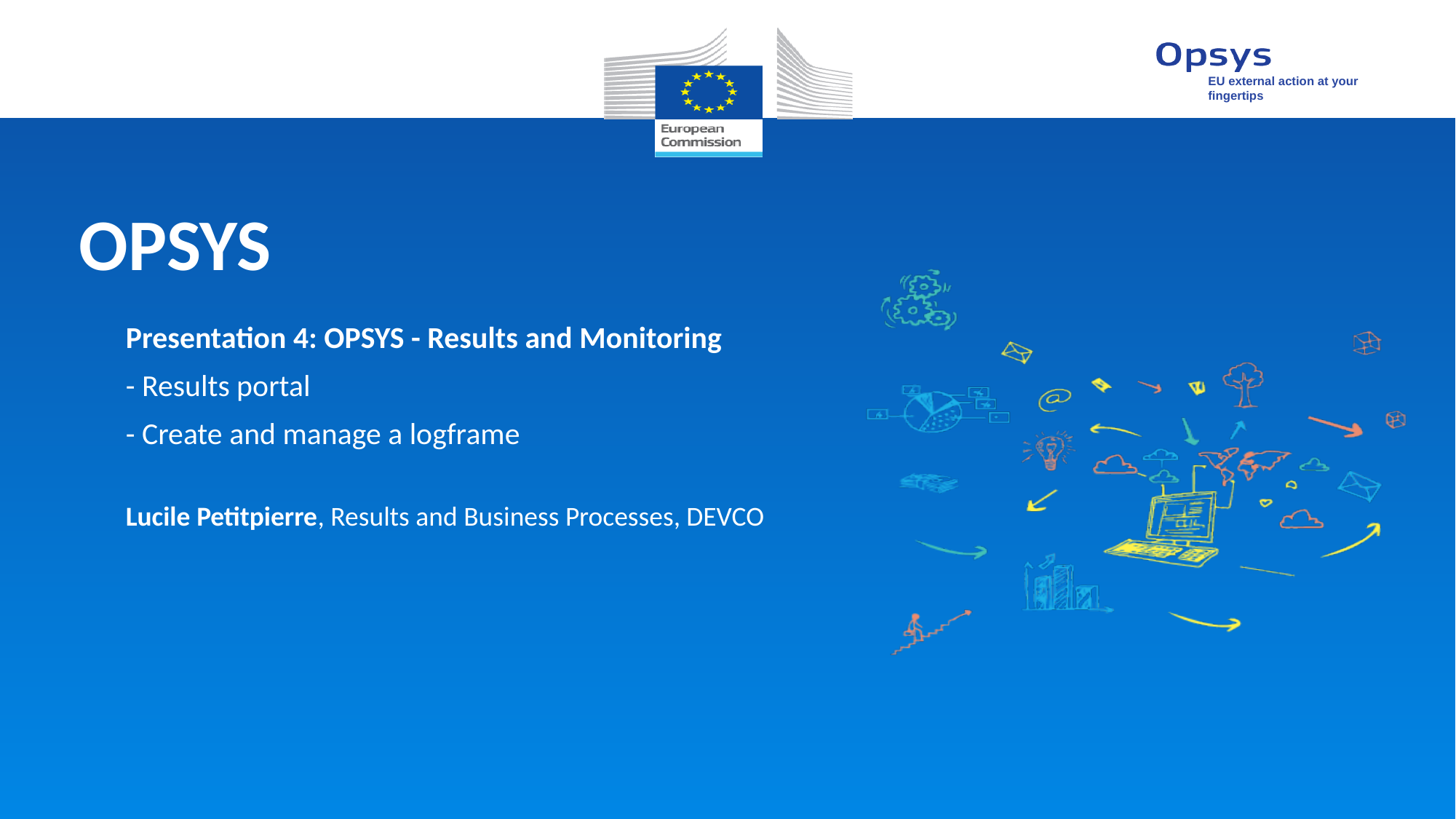

OPSYS
Presentation 4: OPSYS - Results and Monitoring
- Results portal
- Create and manage a logframe

Lucile Petitpierre, Results and Business Processes, DEVCO